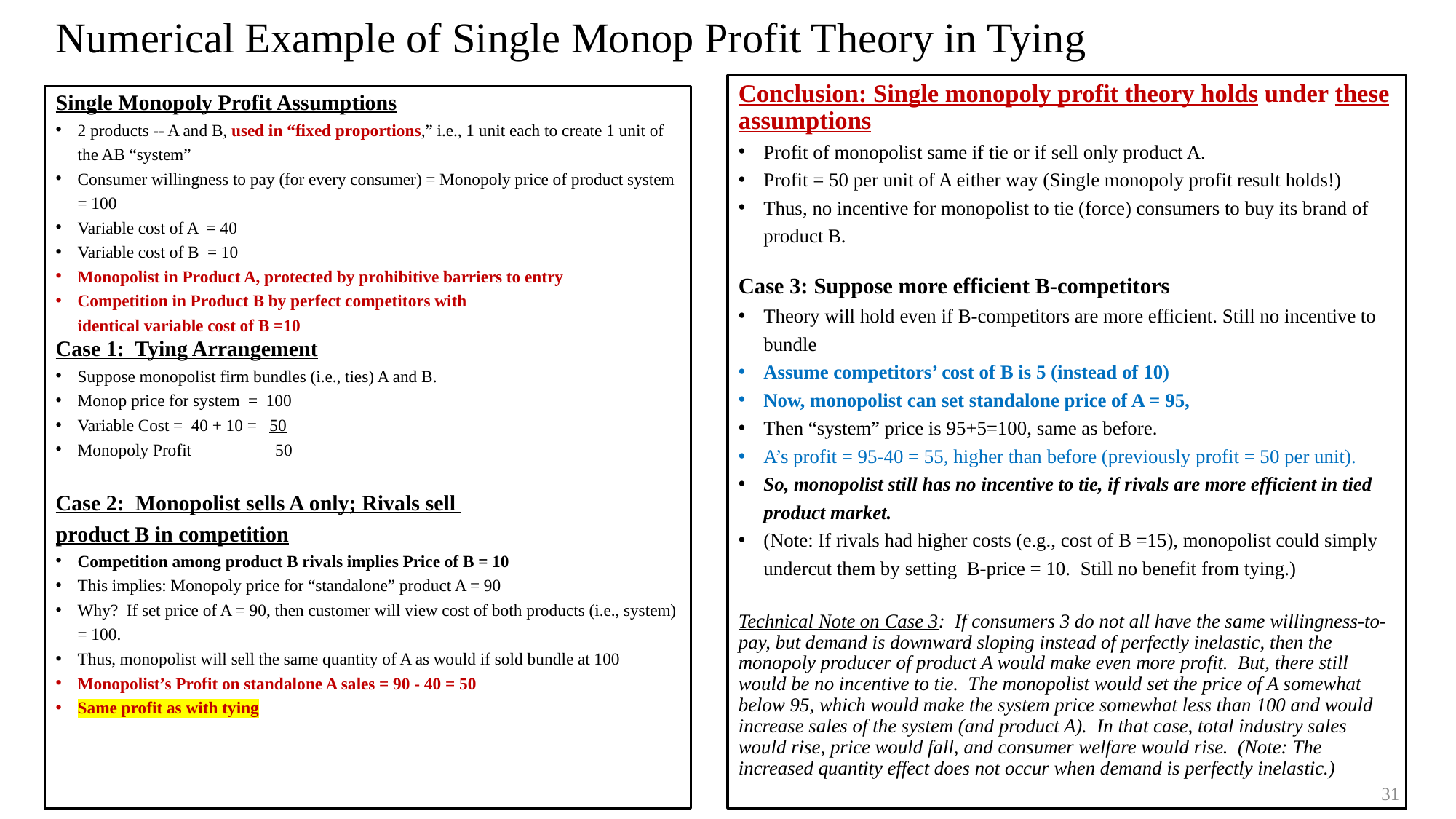

# Numerical Example of Single Monop Profit Theory in Tying
Conclusion: Single monopoly profit theory holds under these assumptions
Profit of monopolist same if tie or if sell only product A.
Profit = 50 per unit of A either way (Single monopoly profit result holds!)
Thus, no incentive for monopolist to tie (force) consumers to buy its brand of product B.

Case 3: Suppose more efficient B-competitors
Theory will hold even if B-competitors are more efficient. Still no incentive to bundle
Assume competitors’ cost of B is 5 (instead of 10)
Now, monopolist can set standalone price of A = 95,
Then “system” price is 95+5=100, same as before.
A’s profit = 95-40 = 55, higher than before (previously profit = 50 per unit).
So, monopolist still has no incentive to tie, if rivals are more efficient in tied product market.
(Note: If rivals had higher costs (e.g., cost of B =15), monopolist could simply undercut them by setting  B-price = 10.  Still no benefit from tying.)

Technical Note on Case 3:  If consumers 3 do not all have the same willingness-to-pay, but demand is downward sloping instead of perfectly inelastic, then the monopoly producer of product A would make even more profit.  But, there still would be no incentive to tie.  The monopolist would set the price of A somewhat below 95, which would make the system price somewhat less than 100 and would increase sales of the system (and product A).  In that case, total industry sales would rise, price would fall, and consumer welfare would rise.  (Note: The increased quantity effect does not occur when demand is perfectly inelastic.)

Single Monopoly Profit Assumptions
2 products -- A and B, used in “fixed proportions,” i.e., 1 unit each to create 1 unit of the AB “system”
Consumer willingness to pay (for every consumer) = Monopoly price of product system = 100
Variable cost of A  = 40
Variable cost of B  = 10
Monopolist in Product A, protected by prohibitive barriers to entry
Competition in Product B by perfect competitors with
identical variable cost of B =10
Case 1:  Tying Arrangement
Suppose monopolist firm bundles (i.e., ties) A and B.
Monop price for system  =  100
Variable Cost =  40 + 10 =   50
Monopoly Profit                    50
Case 2:  Monopolist sells A only; Rivals sell
product B in competition
Competition among product B rivals implies Price of B = 10
This implies: Monopoly price for “standalone” product A = 90
Why?  If set price of A = 90, then customer will view cost of both products (i.e., system) = 100.
Thus, monopolist will sell the same quantity of A as would if sold bundle at 100
Monopolist’s Profit on standalone A sales = 90 - 40 = 50
Same profit as with tying

31